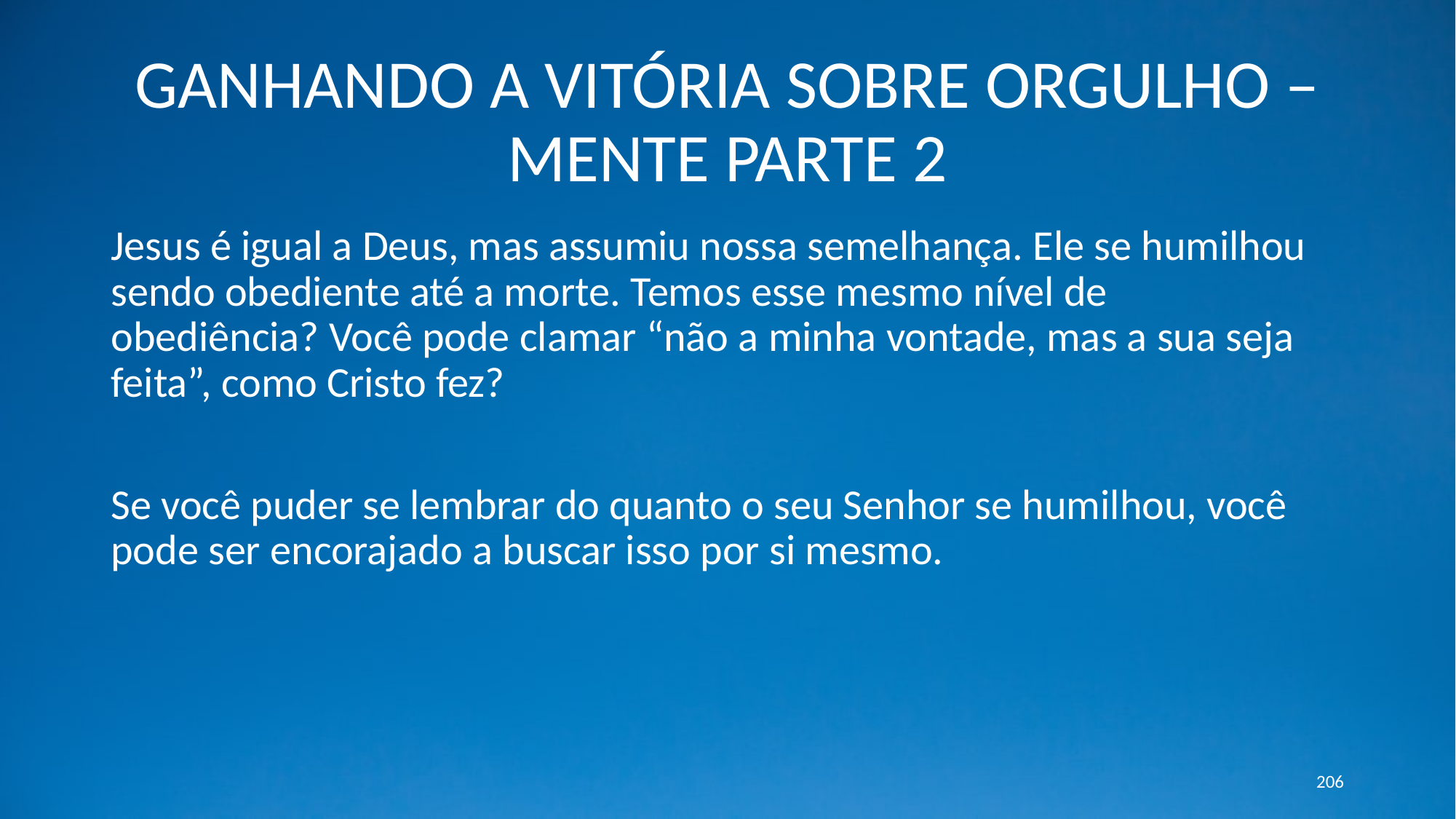

# GANHANDO A VITÓRIA SOBRE ORGULHO – MENTE PARTE 2
Jesus é igual a Deus, mas assumiu nossa semelhança. Ele se humilhou sendo obediente até a morte. Temos esse mesmo nível de obediência? Você pode clamar “não a minha vontade, mas a sua seja feita”, como Cristo fez?

Se você puder se lembrar do quanto o seu Senhor se humilhou, você pode ser encorajado a buscar isso por si mesmo.

206